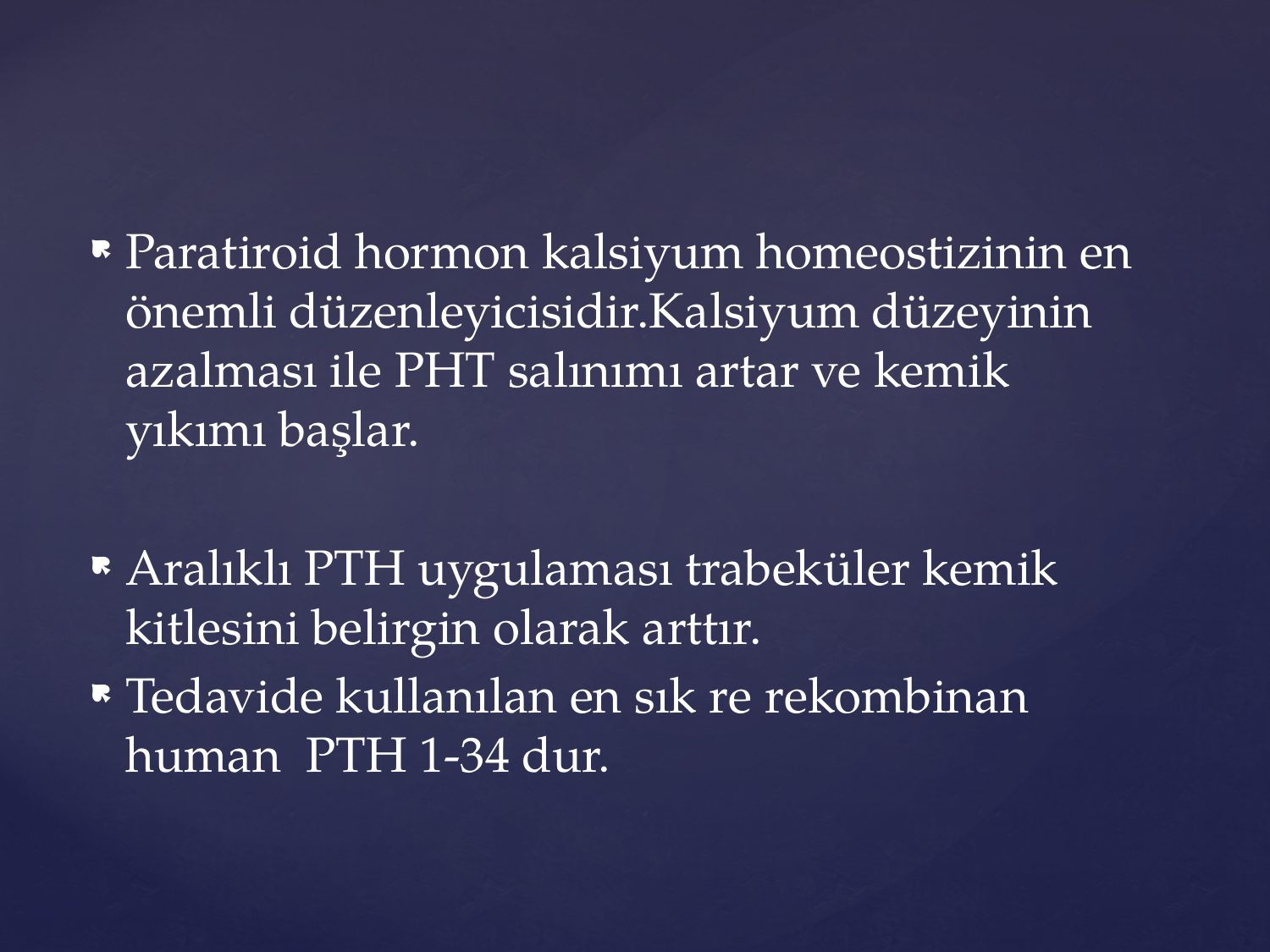

Paratiroid hormon kalsiyum homeostizinin en önemli düzenleyicisidir.Kalsiyum düzeyinin azalması ile PHT salınımı artar ve kemik yıkımı başlar.

Aralıklı PTH uygulaması trabeküler kemik kitlesini belirgin olarak arttır.
Tedavide kullanılan en sık re rekombinan human  PTH 1-34 dur.